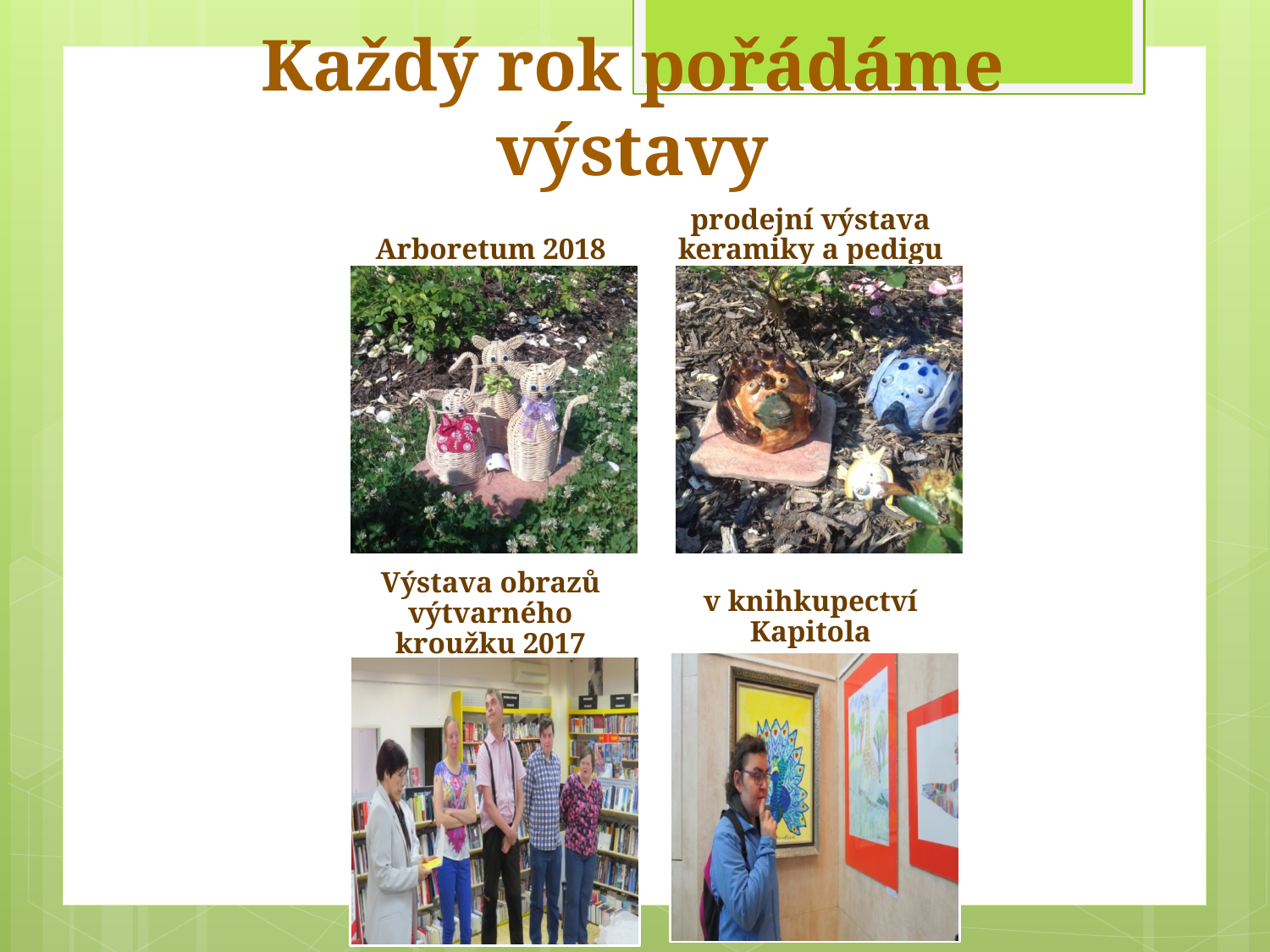

# Každý rok pořádáme výstavy
Arboretum 2018
prodejní výstava keramiky a pedigu

Výstava obrazů výtvarného kroužku 2017
v knihkupectví Kapitola